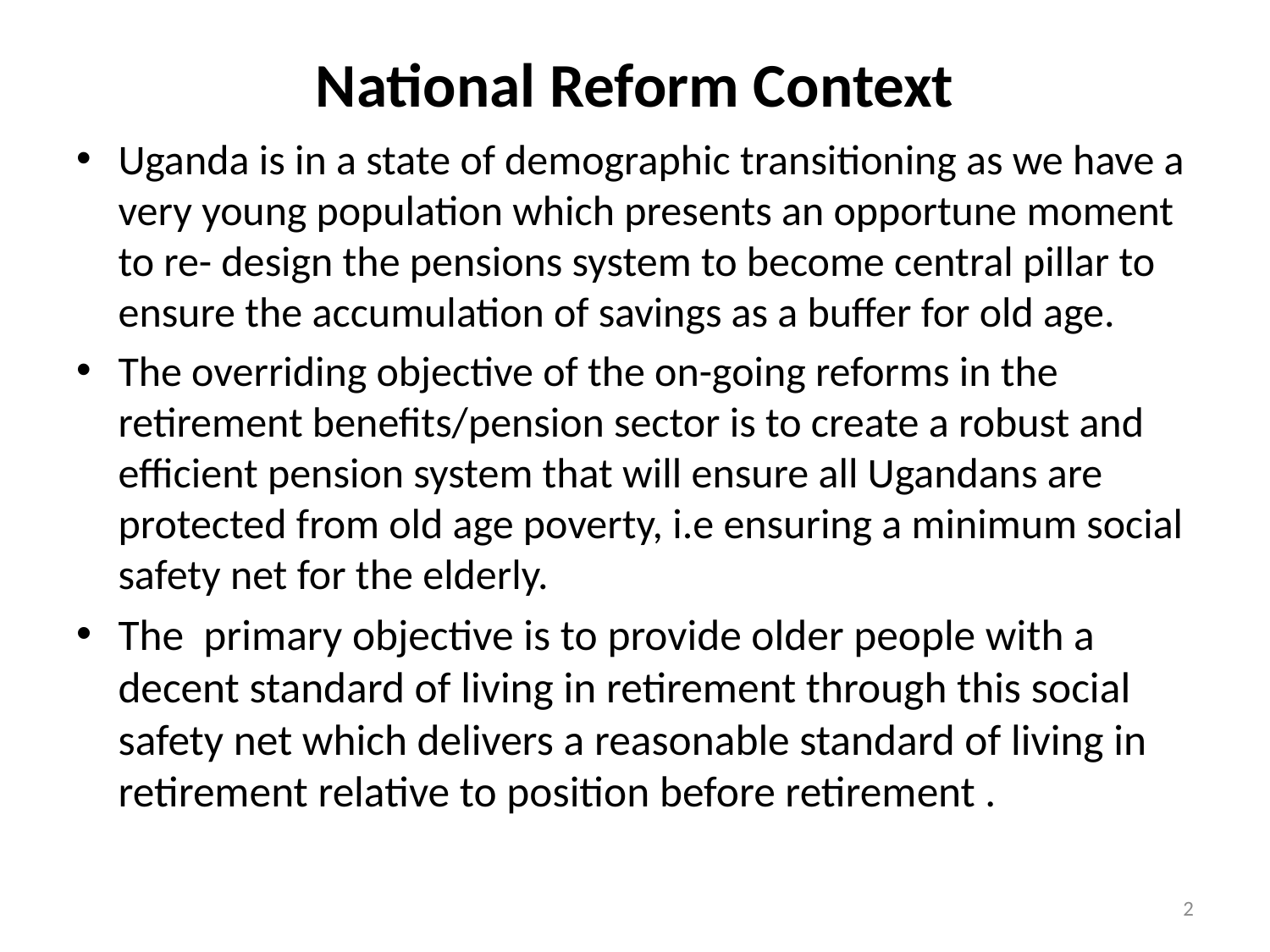

# National Reform Context
Uganda is in a state of demographic transitioning as we have a very young population which presents an opportune moment to re- design the pensions system to become central pillar to ensure the accumulation of savings as a buffer for old age.
The overriding objective of the on-going reforms in the retirement benefits/pension sector is to create a robust and efficient pension system that will ensure all Ugandans are protected from old age poverty, i.e ensuring a minimum social safety net for the elderly.
The  primary objective is to provide older people with a decent standard of living in retirement through this social safety net which delivers a reasonable standard of living in retirement relative to position before retirement .
2